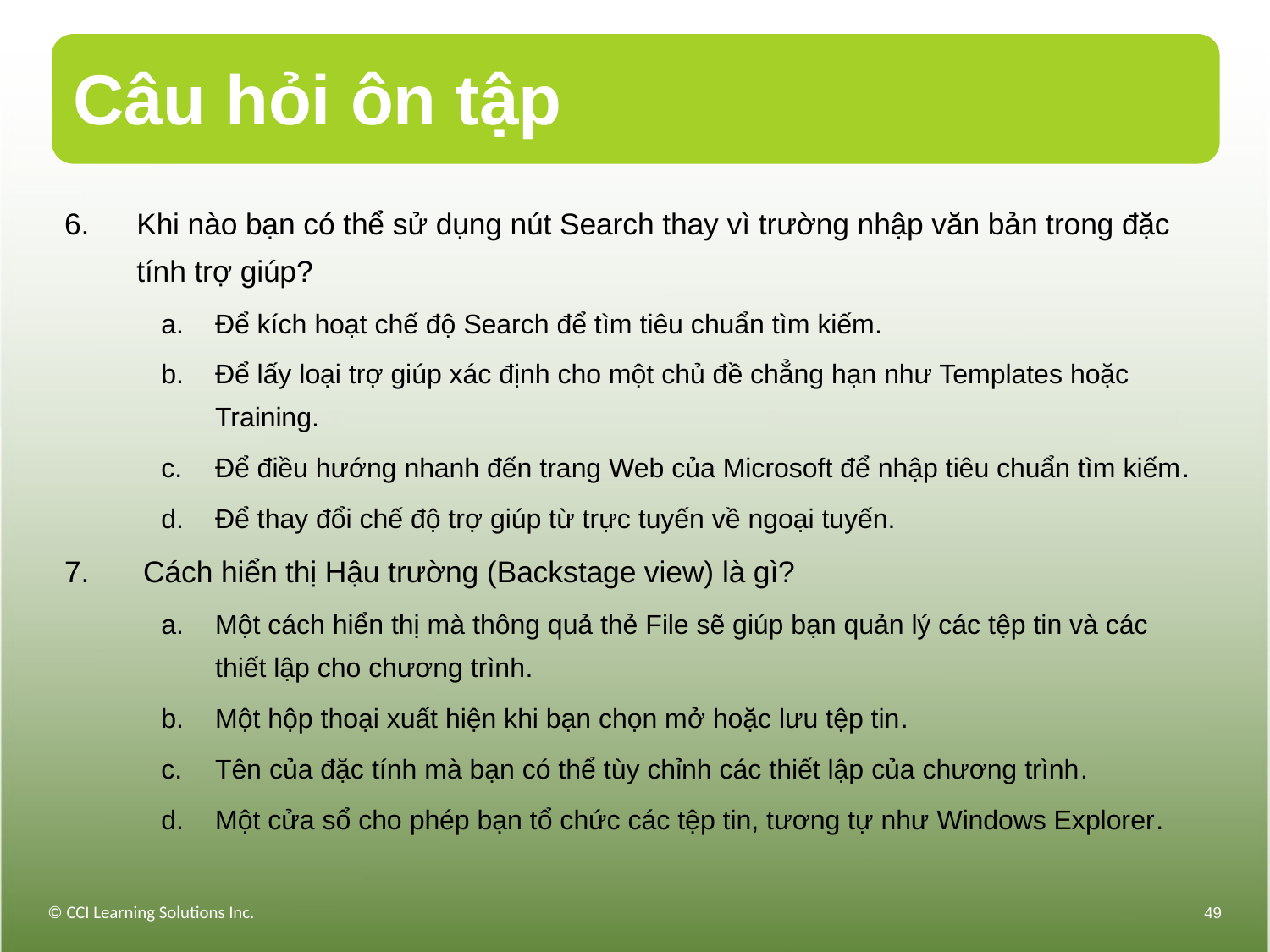

# Câu hỏi ôn tập
6.	Khi nào bạn có thể sử dụng nút Search thay vì trường nhập văn bản trong đặc tính trợ giúp?
a.	Để kích hoạt chế độ Search để tìm tiêu chuẩn tìm kiếm.
b.	Để lấy loại trợ giúp xác định cho một chủ đề chẳng hạn như Templates hoặc Training.
c.	Để điều hướng nhanh đến trang Web của Microsoft để nhập tiêu chuẩn tìm kiếm.
d.	Để thay đổi chế độ trợ giúp từ trực tuyến về ngoại tuyến.
7.	Cách hiển thị Hậu trường (Backstage view) là gì?
a.	Một cách hiển thị mà thông quả thẻ File sẽ giúp bạn quản lý các tệp tin và các thiết lập cho chương trình.
b.	Một hộp thoại xuất hiện khi bạn chọn mở hoặc lưu tệp tin.
c.	Tên của đặc tính mà bạn có thể tùy chỉnh các thiết lập của chương trình.
d.	Một cửa sổ cho phép bạn tổ chức các tệp tin, tương tự như Windows Explorer.

© CCI Learning Solutions Inc.
49